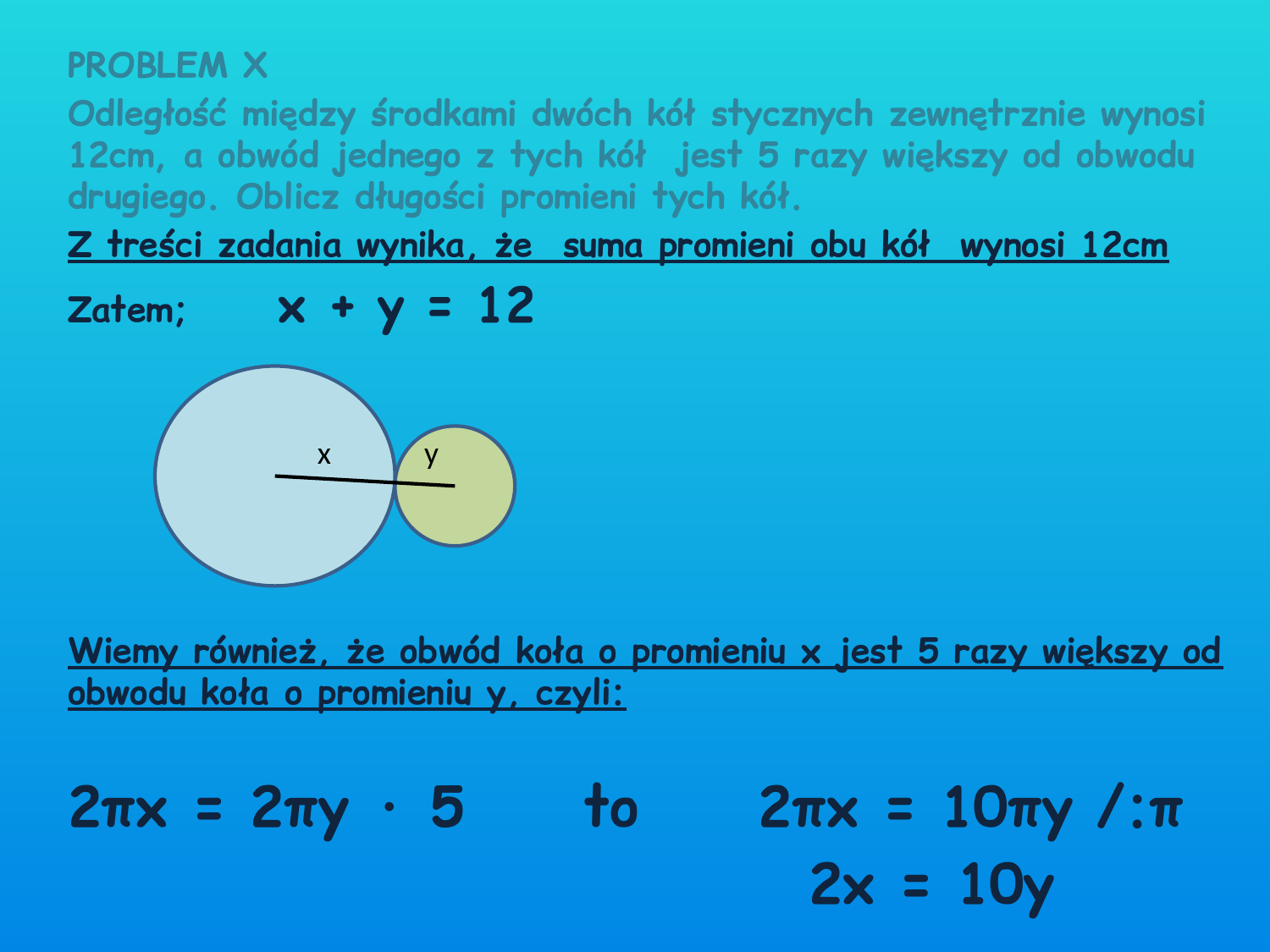

PROBLEM X
Odległość między środkami dwóch kół stycznych zewnętrznie wynosi 12cm, a obwód jednego z tych kół  jest 5 razy większy od obwodu drugiego. Oblicz długości promieni tych kół.
Z treści zadania wynika, że  suma promieni obu kół  wynosi 12cm
Zatem;      x + y = 12

Wiemy również, że obwód koła o promieniu x jest 5 razy większy od obwodu koła o promieniu y, czyli:

2πx = 2πy ∙ 5     to     2πx = 10πy /:π
                               2x = 10y

x             y